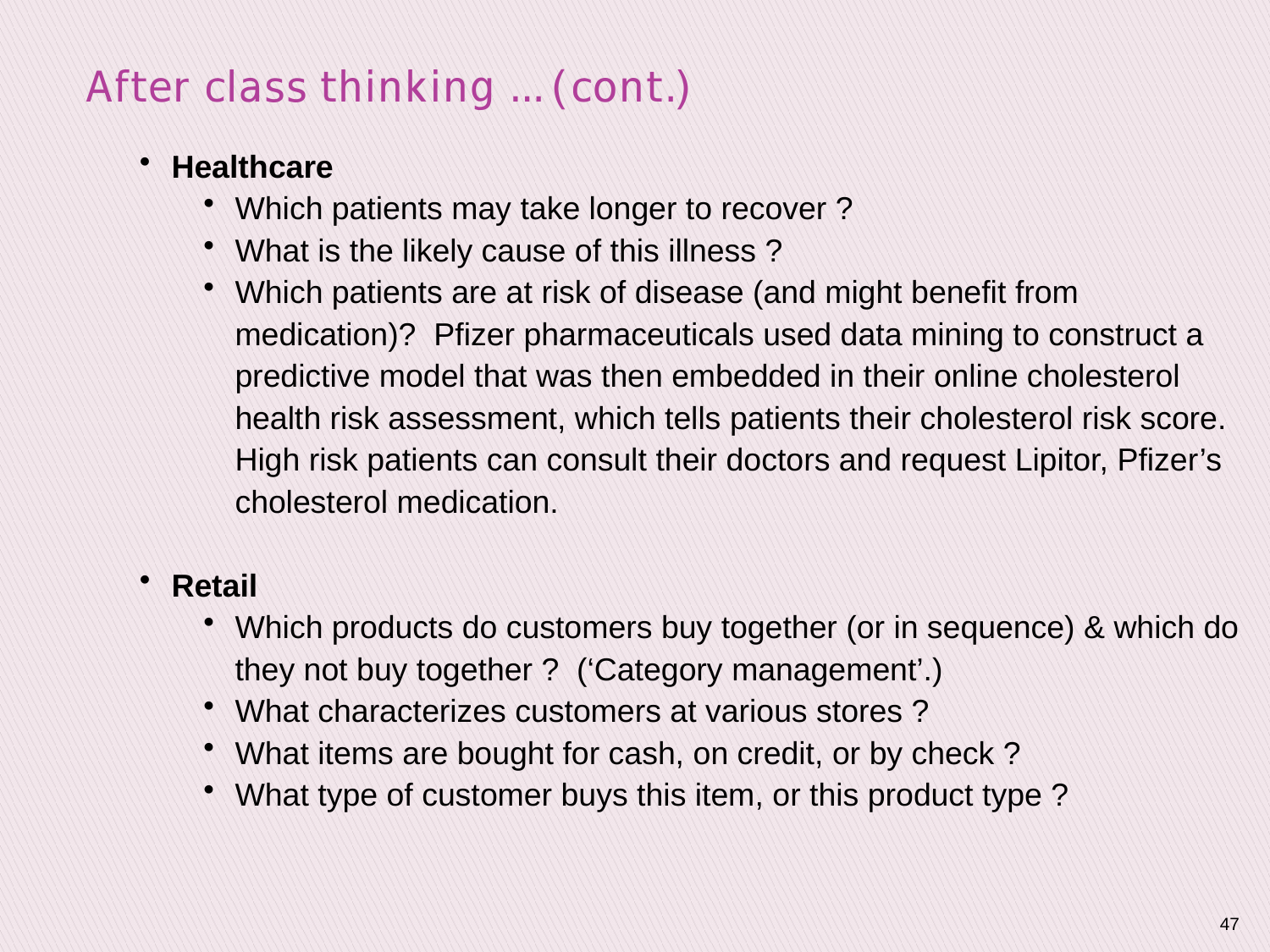

# After class thinking …(cont.)
Healthcare
Which patients may take longer to recover ?
What is the likely cause of this illness ?
Which patients are at risk of disease (and might benefit from medication)?  Pfizer pharmaceuticals used data mining to construct a predictive model that was then embedded in their online cholesterol health risk assessment, which tells patients their cholesterol risk score.  High risk patients can consult their doctors and request Lipitor, Pfizer’s cholesterol medication.

Retail
Which products do customers buy together (or in sequence) & which do they not buy together ?  (‘Category management’.)
What characterizes customers at various stores ?
What items are bought for cash, on credit, or by check ?
What type of customer buys this item, or this product type ?
47